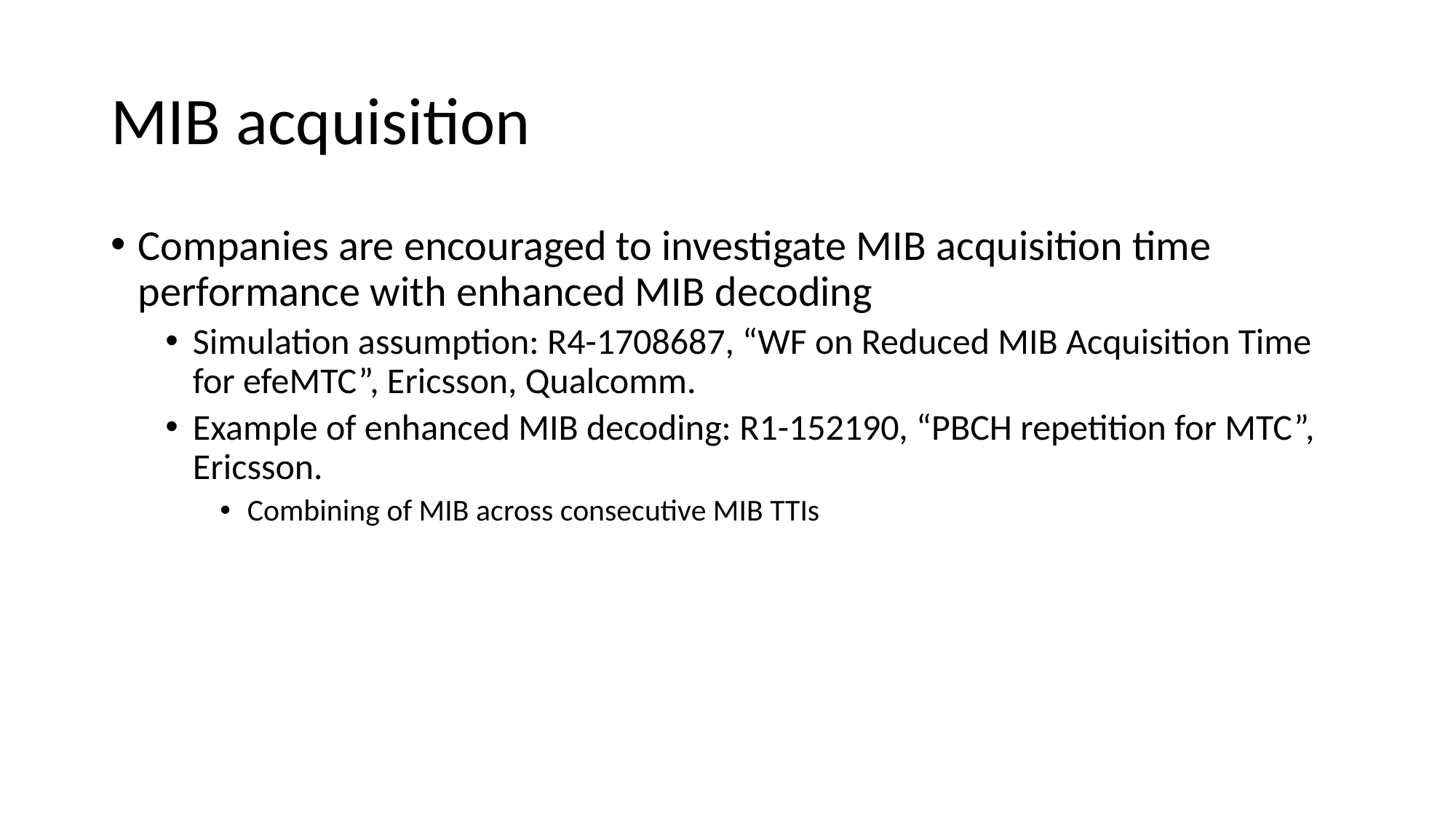

# MIB acquisition
Companies are encouraged to investigate MIB acquisition time performance with enhanced MIB decoding
Simulation assumption: R4-1708687, “WF on Reduced MIB Acquisition Time for efeMTC”, Ericsson, Qualcomm.
Example of enhanced MIB decoding: R1-152190, “PBCH repetition for MTC”, Ericsson.
Combining of MIB across consecutive MIB TTIs